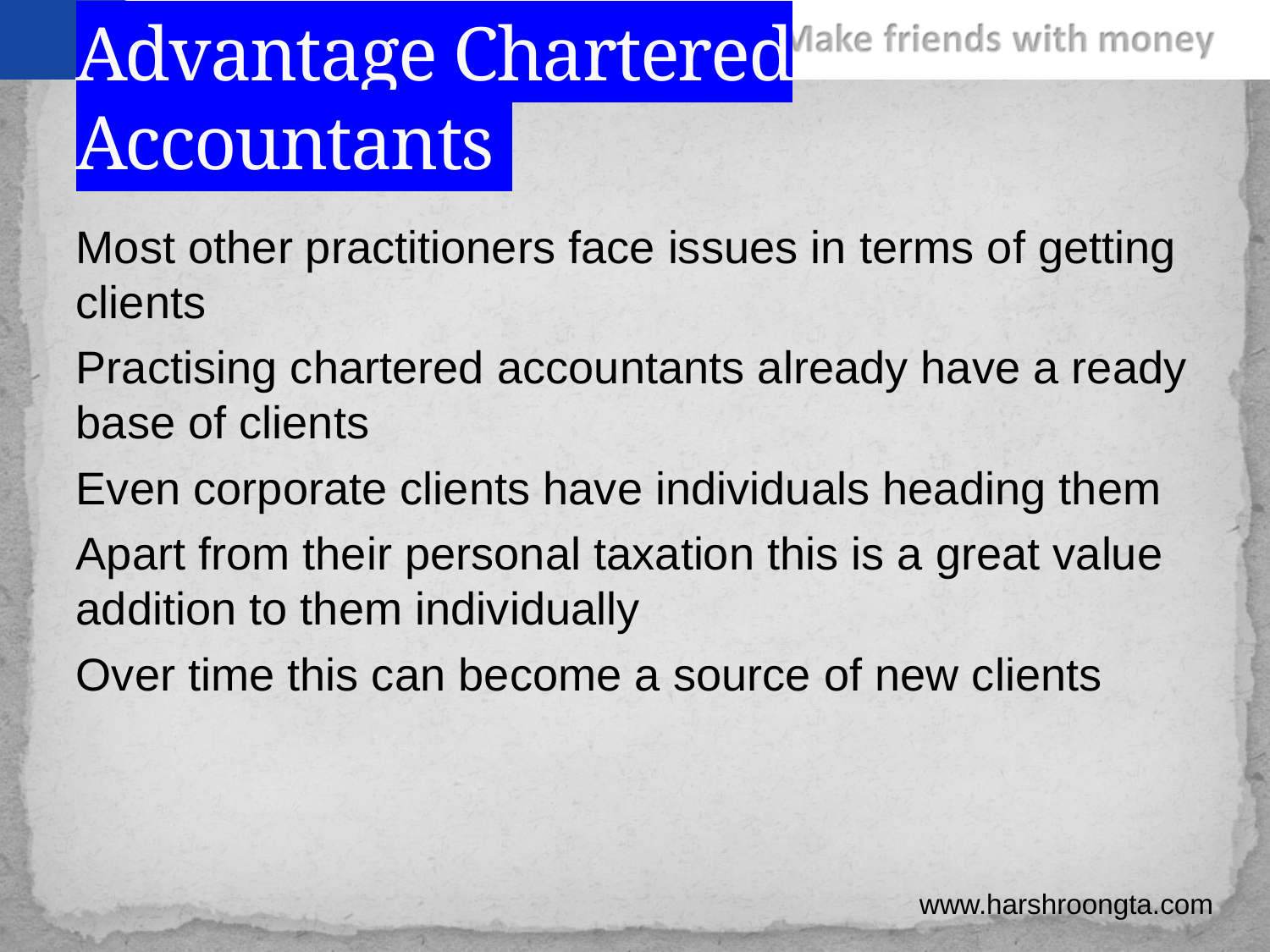

# Advantage Chartered Accountants
Most other practitioners face issues in terms of getting clients
Practising chartered accountants already have a ready base of clients
Even corporate clients have individuals heading them
Apart from their personal taxation this is a great value addition to them individually
Over time this can become a source of new clients